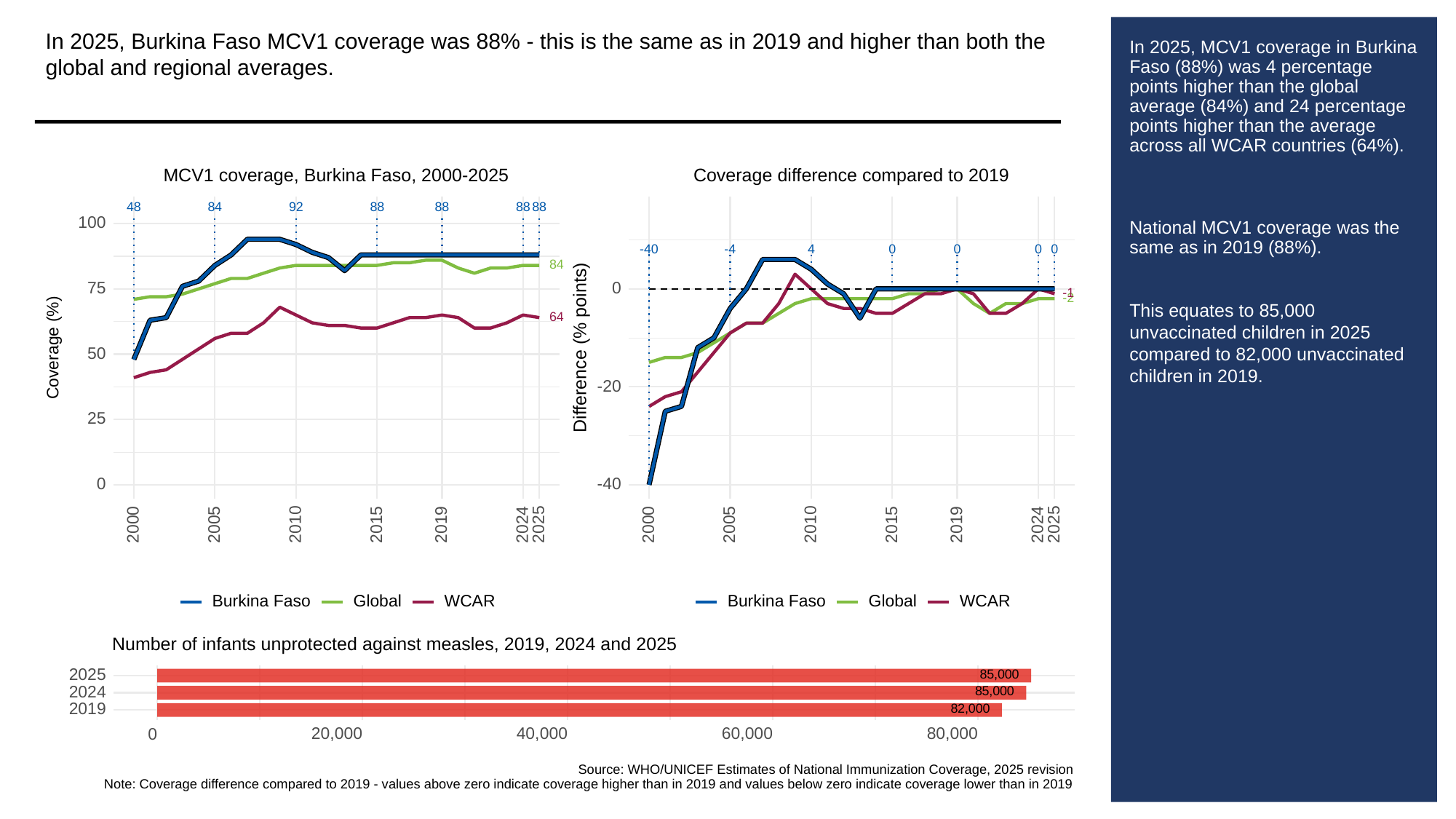

In 2025, Burkina Faso MCV1 coverage was 88% - this is the same as in 2019 and higher than both the global and regional averages.
# In 2025, MCV1 coverage in Burkina Faso (88%) was 4 percentage points higher than the global average (84%) and 24 percentage points higher than the average across all WCAR countries (64%).

National MCV1 coverage was the same as in 2019 (88%).

This equates to 85,000 unvaccinated children in 2025 compared to 82,000 unvaccinated children in 2019.

MCV1 coverage, Burkina Faso, 2000-2025
Coverage difference compared to 2019

48
84
92
88
88
88
88
100

-40
0
0
0
0
-4
4

84

0
75

-1
-2

64

Difference (% points)
Coverage (%)
50

-20

25

0
-40

2000
2005
2010
2015
2019
2024
2025
2000
2005
2010
2015
2019
2024
2025
Global
WCAR
Global
WCAR
Burkina Faso
Burkina Faso

Number of infants unprotected against measles, 2019, 2024 and 2025

85,000
2025

85,000
2024

82,000
2019

20,000
40,000
60,000
80,000
0
Source: WHO/UNICEF Estimates of National Immunization Coverage, 2025 revision
Note: Coverage difference compared to 2019 - values above zero indicate coverage higher than in 2019 and values below zero indicate coverage lower than in 2019